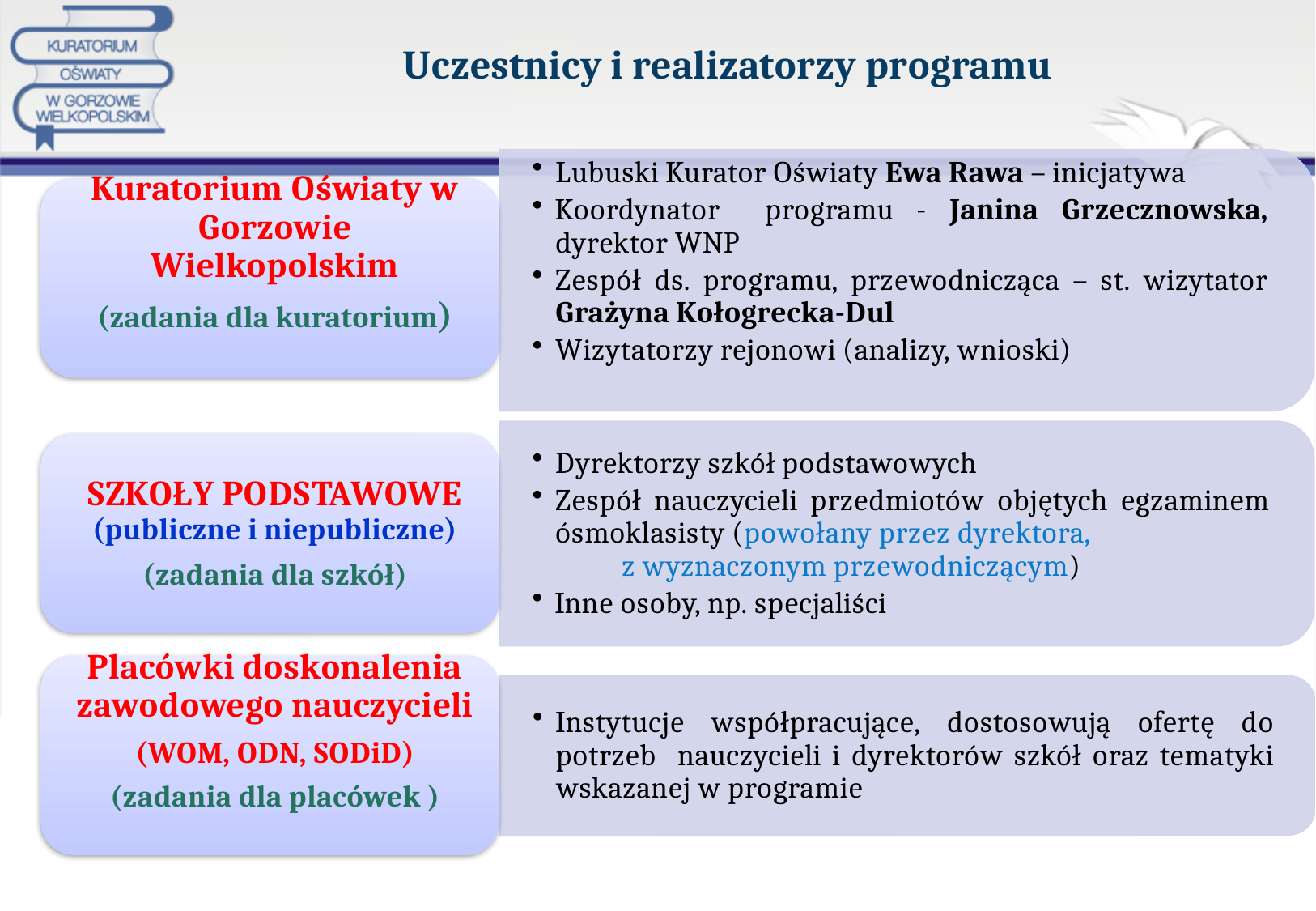

# Uczestnicy i realizatorzy programu
Lubuski Kurator Oświaty Ewa Rawa – inicjatywa
Koordynator  programu - Janina Grzecznowska, dyrektor WNP
Zespół ds. programu, przewodnicząca – st. wizytator Grażyna Kołogrecka-Dul
Wizytatorzy rejonowi (analizy, wnioski)

Kuratorium Oświaty w Gorzowie Wielkopolskim
(zadania dla kuratorium)

Dyrektorzy szkół podstawowych
Zespół nauczycieli przedmiotów objętych egzaminem ósmoklasisty (powołany przez dyrektora,                                     z wyznaczonym przewodniczącym)
Inne osoby, np. specjaliści
SZKOŁY PODSTAWOWE (publiczne i niepubliczne)
(zadania dla szkół)
Instytucje współpracujące, dostosowują ofertę do potrzeb  nauczycieli i dyrektorów szkół oraz tematyki wskazanej w programie
Placówki doskonalenia zawodowego nauczycieli
(WOM, ODN, SODiD)
(zadania dla placówek )